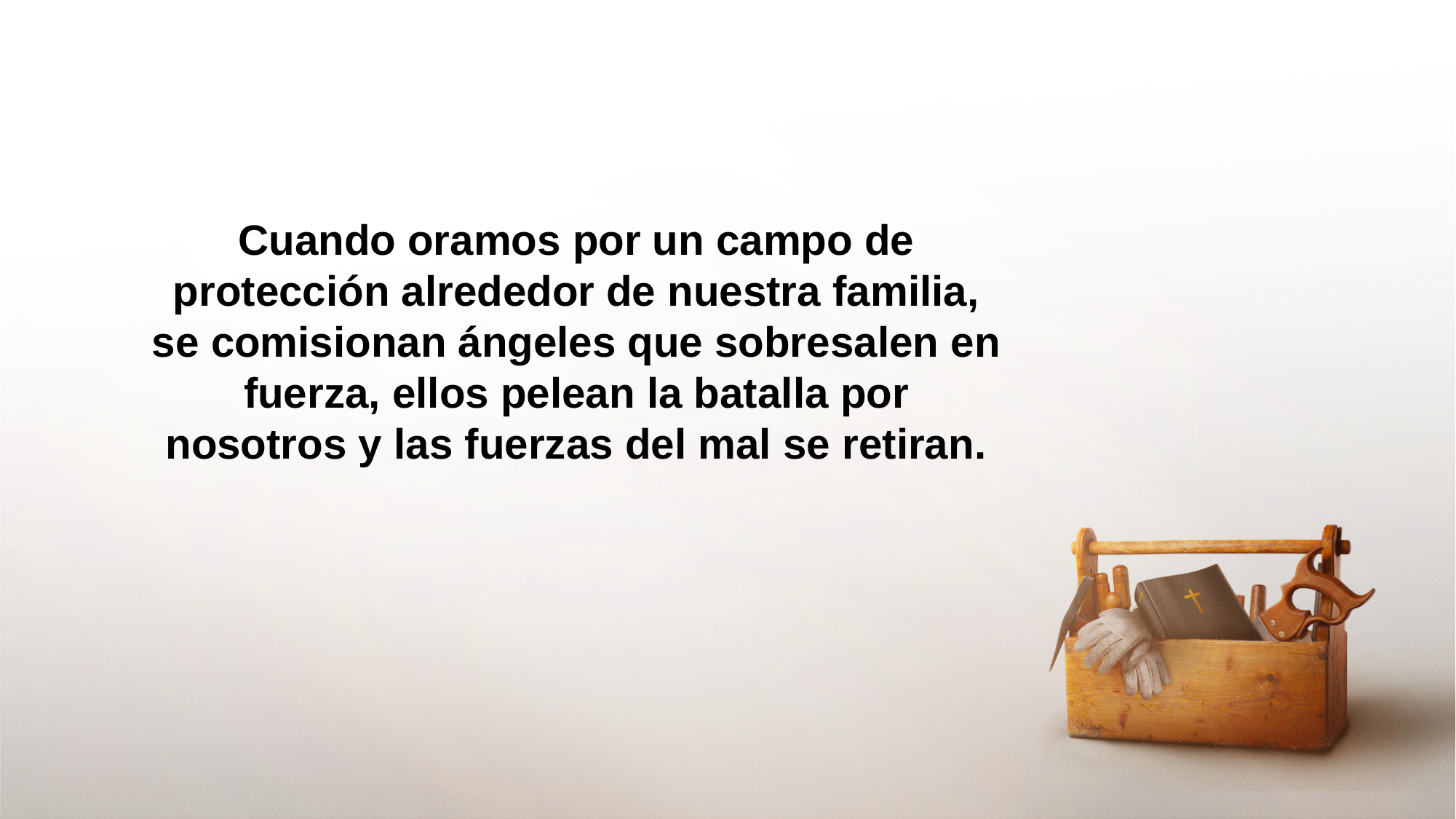

Cuando oramos por un campo de protección alrededor de nuestra familia, se comisionan ángeles que sobresalen en fuerza, ellos pelean la batalla por nosotros y las fuerzas del mal se retiran.